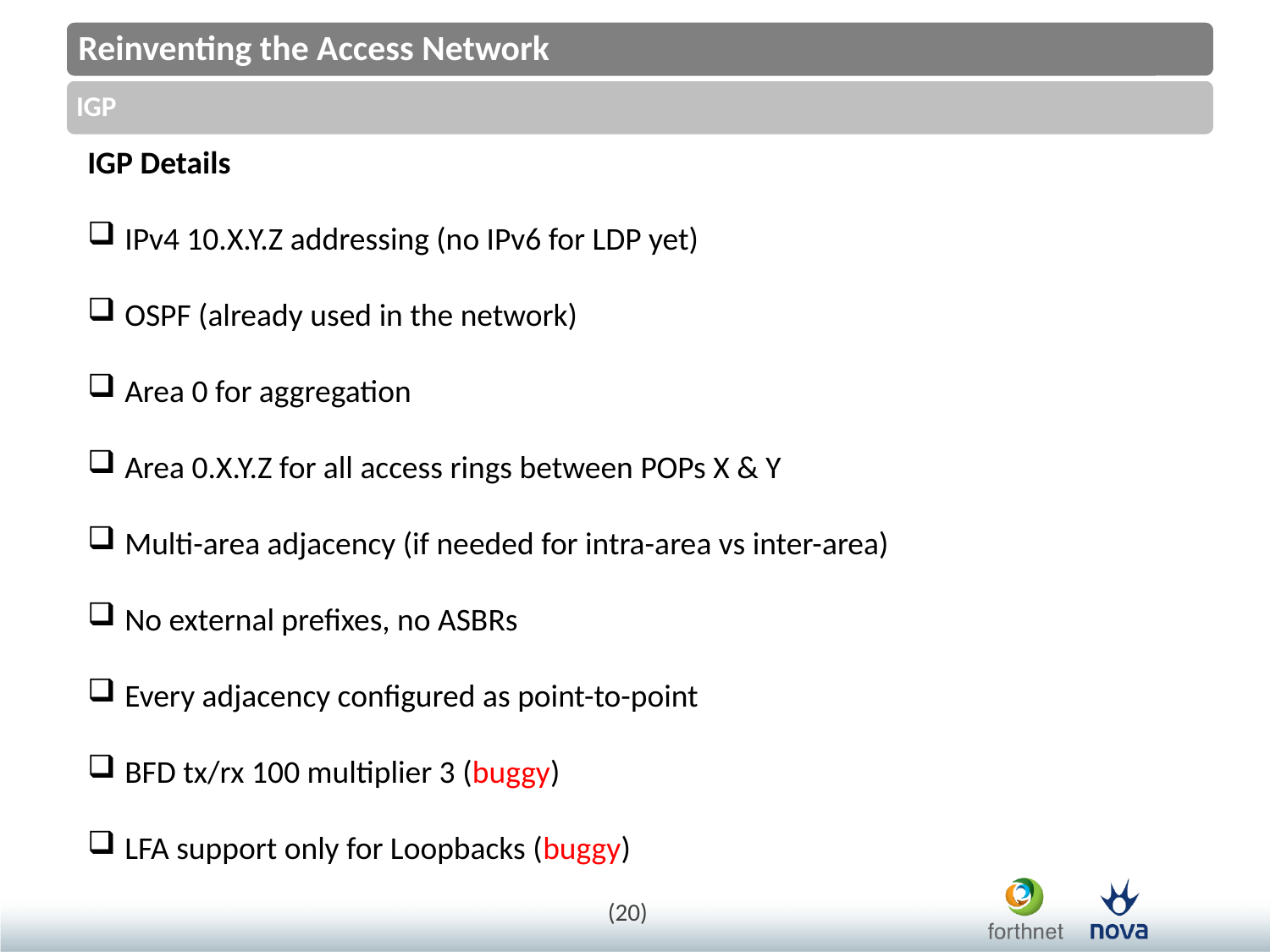

Reinventing the Access Network
IGP

IGP Details

 IPv4 10.X.Y.Z addressing (no IPv6 for LDP yet)

 OSPF (already used in the network)

 Area 0 for aggregation

 Area 0.X.Y.Z for all access rings between POPs X & Y

 Multi-area adjacency (if needed for intra-area vs inter-area)

 No external prefixes, no ASBRs

 Every adjacency configured as point-to-point

 BFD tx/rx 100 multiplier 3 (buggy)

 LFA support only for Loopbacks (buggy)
(20)